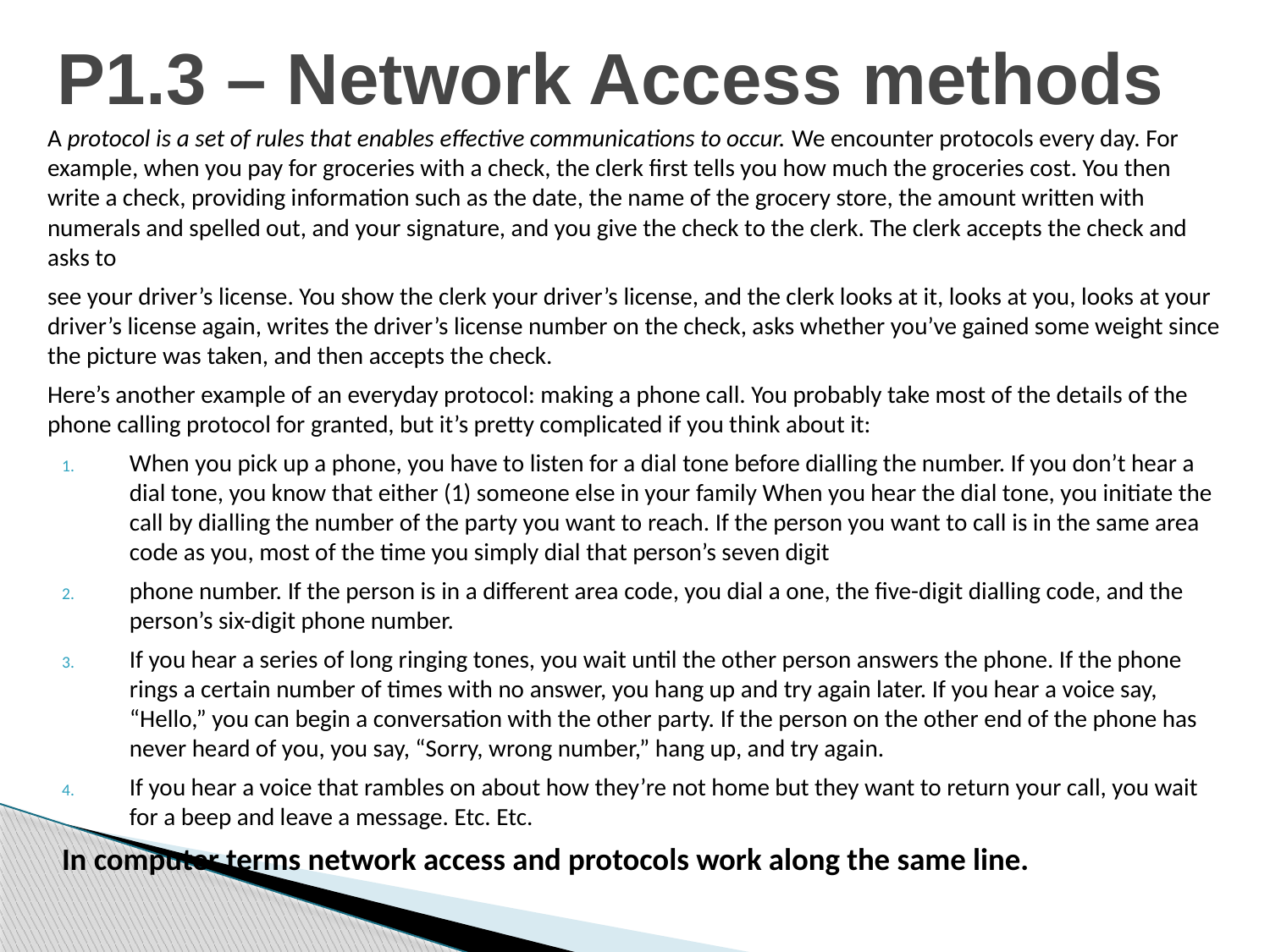

# P1.3 – Network Access methods
A protocol is a set of rules that enables effective communications to occur. We encounter protocols every day. For example, when you pay for groceries with a check, the clerk first tells you how much the groceries cost. You then write a check, providing information such as the date, the name of the grocery store, the amount written with numerals and spelled out, and your signature, and you give the check to the clerk. The clerk accepts the check and asks to
see your driver’s license. You show the clerk your driver’s license, and the clerk looks at it, looks at you, looks at your driver’s license again, writes the driver’s license number on the check, asks whether you’ve gained some weight since the picture was taken, and then accepts the check.
Here’s another example of an everyday protocol: making a phone call. You probably take most of the details of the phone calling protocol for granted, but it’s pretty complicated if you think about it:
When you pick up a phone, you have to listen for a dial tone before dialling the number. If you don’t hear a dial tone, you know that either (1) someone else in your family When you hear the dial tone, you initiate the call by dialling the number of the party you want to reach. If the person you want to call is in the same area code as you, most of the time you simply dial that person’s seven digit
phone number. If the person is in a different area code, you dial a one, the five-digit dialling code, and the person’s six-digit phone number.
If you hear a series of long ringing tones, you wait until the other person answers the phone. If the phone rings a certain number of times with no answer, you hang up and try again later. If you hear a voice say, “Hello,” you can begin a conversation with the other party. If the person on the other end of the phone has never heard of you, you say, “Sorry, wrong number,” hang up, and try again.
If you hear a voice that rambles on about how they’re not home but they want to return your call, you wait for a beep and leave a message. Etc. Etc.
In computer terms network access and protocols work along the same line.